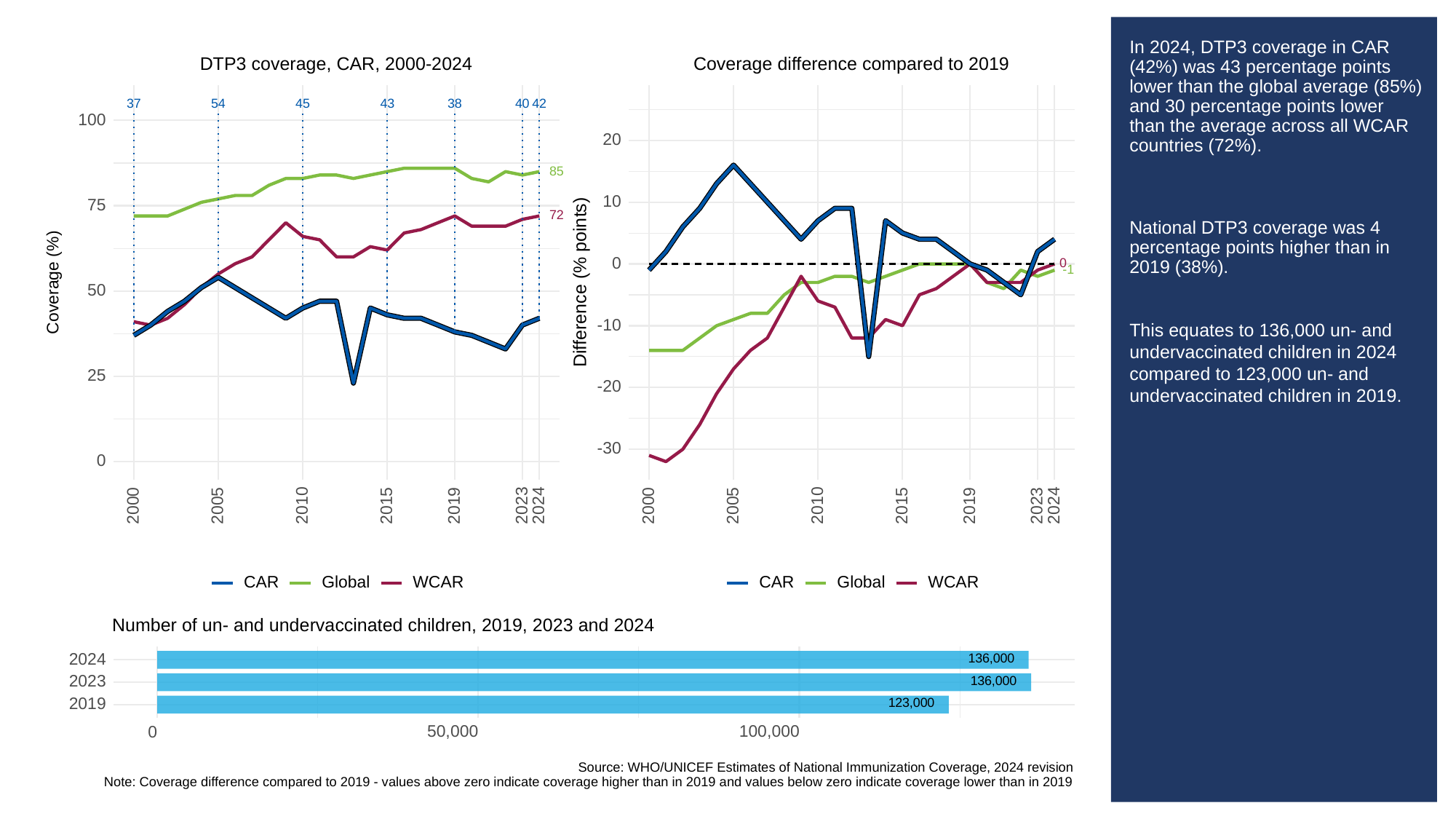

# In 2024, DTP3 coverage in CAR (42%) was 43 percentage points lower than the global average (85%) and 30 percentage points lower than the average across all WCAR countries (72%).

National DTP3 coverage was 4 percentage points higher than in 2019 (38%).

This equates to 136,000 un- and undervaccinated children in 2024 compared to 123,000 un- and undervaccinated children in 2019.

DTP3 coverage, CAR, 2000-2024
Coverage difference compared to 2019

37
43
38
40
54
45
42

100

20

85

10
75

72

0
0

-1
Difference (% points)
Coverage (%)

50

-10

25

-20

-30

0

2023
2023
2000
2005
2010
2015
2019
2024
2000
2005
2010
2015
2019
2024
CAR
Global
WCAR
CAR
Global
WCAR

Number of un- and undervaccinated children, 2019, 2023 and 2024

136,000
2024

136,000
2023

123,000
2019

50,000
100,000
0
Source: WHO/UNICEF Estimates of National Immunization Coverage, 2024 revision
Note: Coverage difference compared to 2019 - values above zero indicate coverage higher than in 2019 and values below zero indicate coverage lower than in 2019